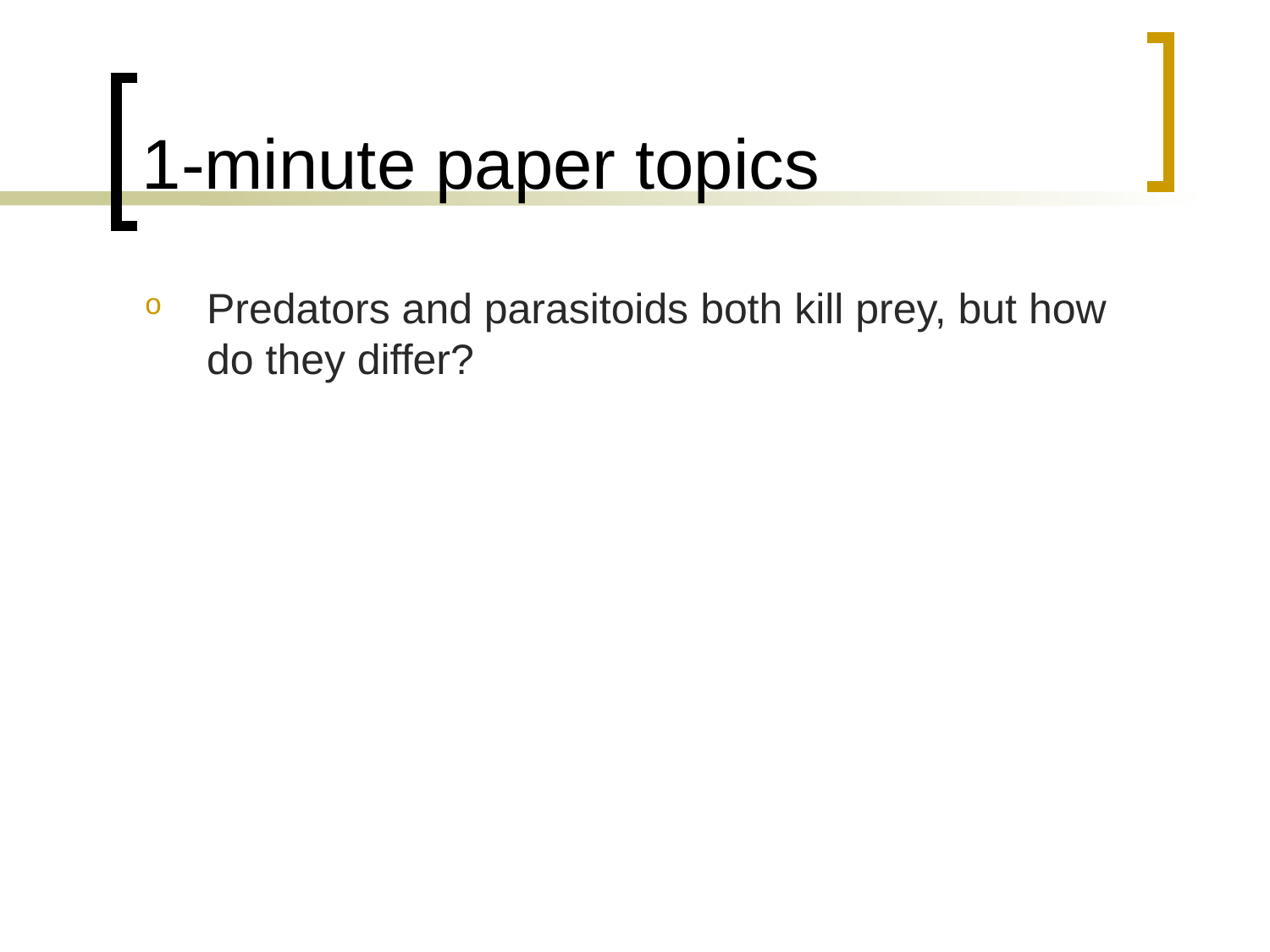

# 1-minute paper topics
Predators and parasitoids both kill prey, but how do they differ?